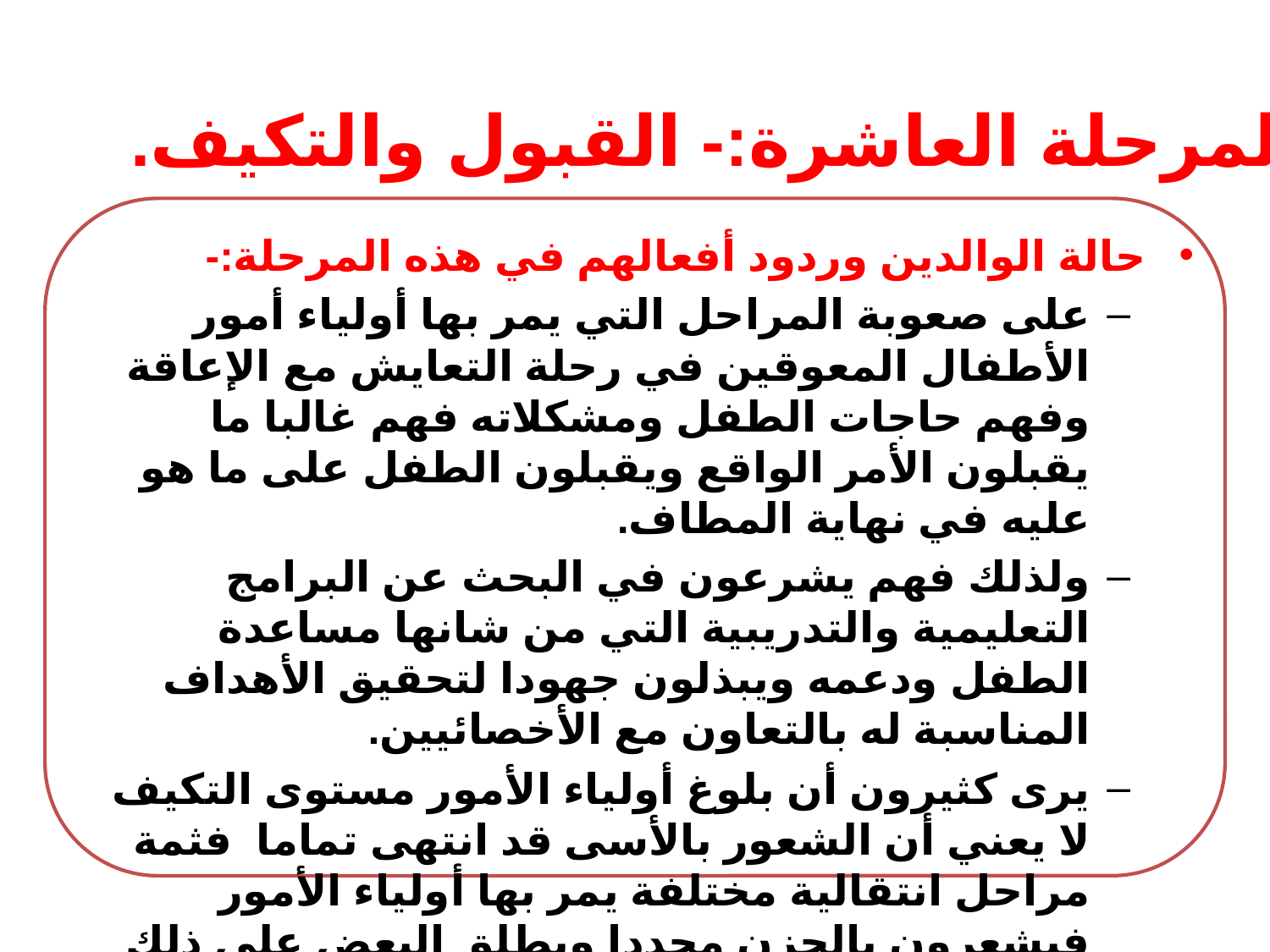

المرحلة العاشرة:- القبول والتكيف.

حالة الوالدين وردود أفعالهم في هذه المرحلة:-
على صعوبة المراحل التي يمر بها أولياء أمور الأطفال المعوقين في رحلة التعايش مع الإعاقة  وفهم حاجات الطفل ومشكلاته فهم غالبا ما يقبلون الأمر الواقع ويقبلون الطفل على ما هو عليه في نهاية المطاف.
ولذلك فهم يشرعون في البحث عن البرامج التعليمية والتدريبية التي من شانها مساعدة الطفل ودعمه ويبذلون جهودا لتحقيق الأهداف المناسبة له بالتعاون مع الأخصائيين.
يرى كثيرون أن بلوغ أولياء الأمور مستوى التكيف لا يعني أن الشعور بالأسى قد انتهى تماما  فثمة مراحل انتقالية مختلفة يمر بها أولياء الأمور فيشعرون بالحزن مجددا ويطلق البعض على ذلك مصطلح الأسى المزمن.